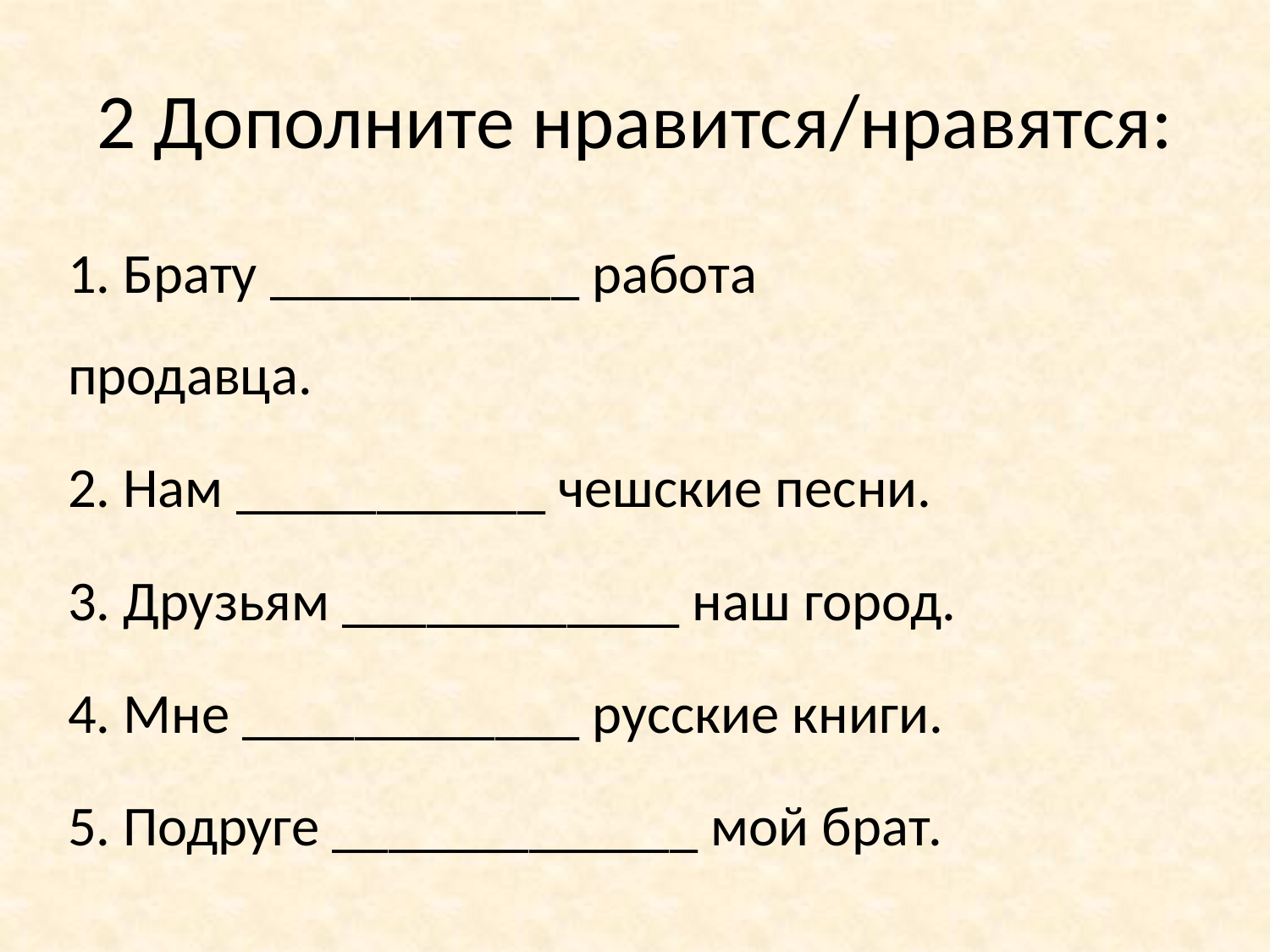

# 2 Дополните нравится/нравятся:
1. Брату ___________ работа продавца.
2. Нам ___________ чешские песни.
3. Друзьям ____________ наш город.
4. Мне ____________ русские книги.
5. Подруге _____________ мой брат.